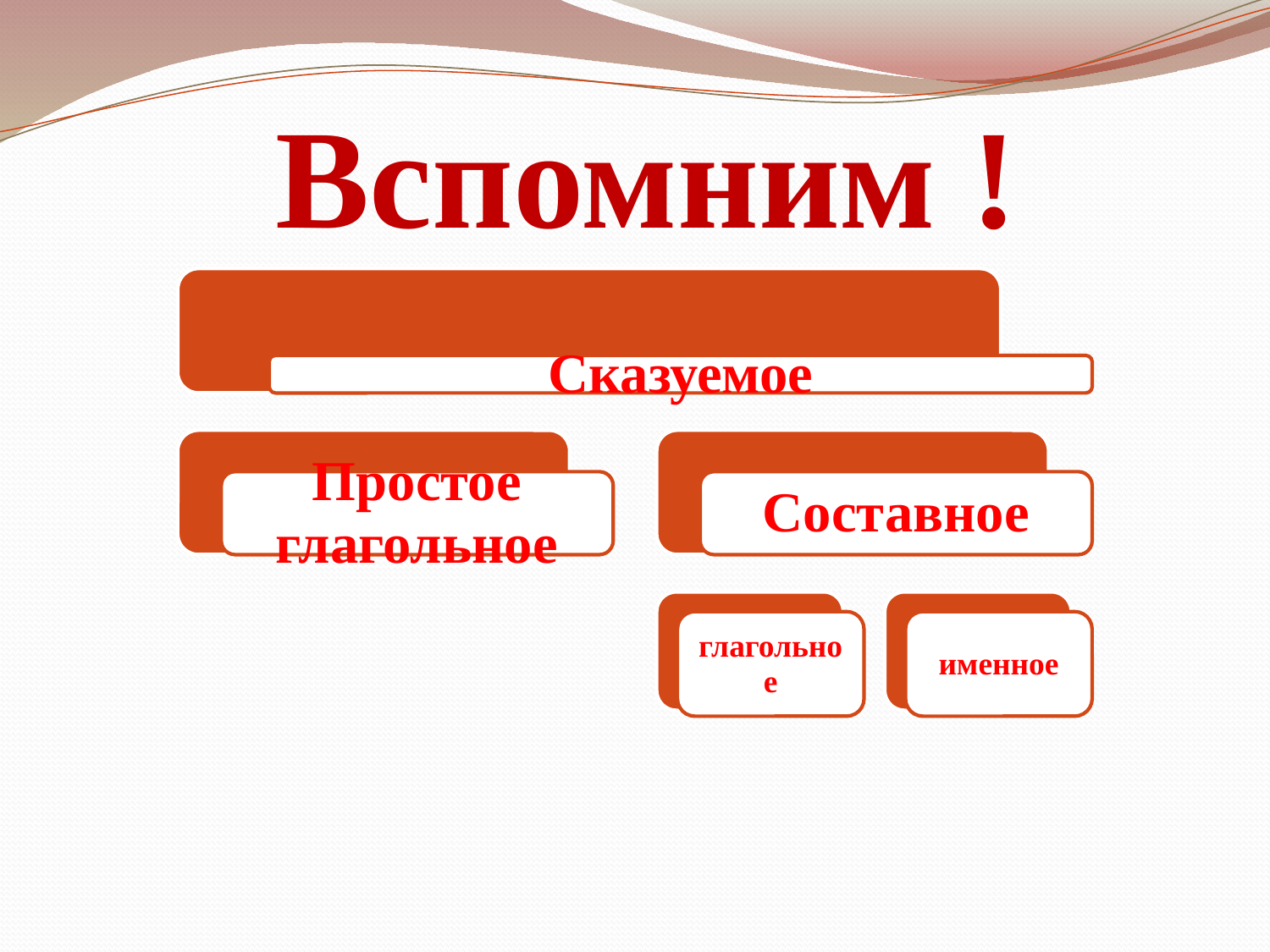

# Вспомним !
Сказуемое
Простое
глагольное
Составное
глагольное
именное